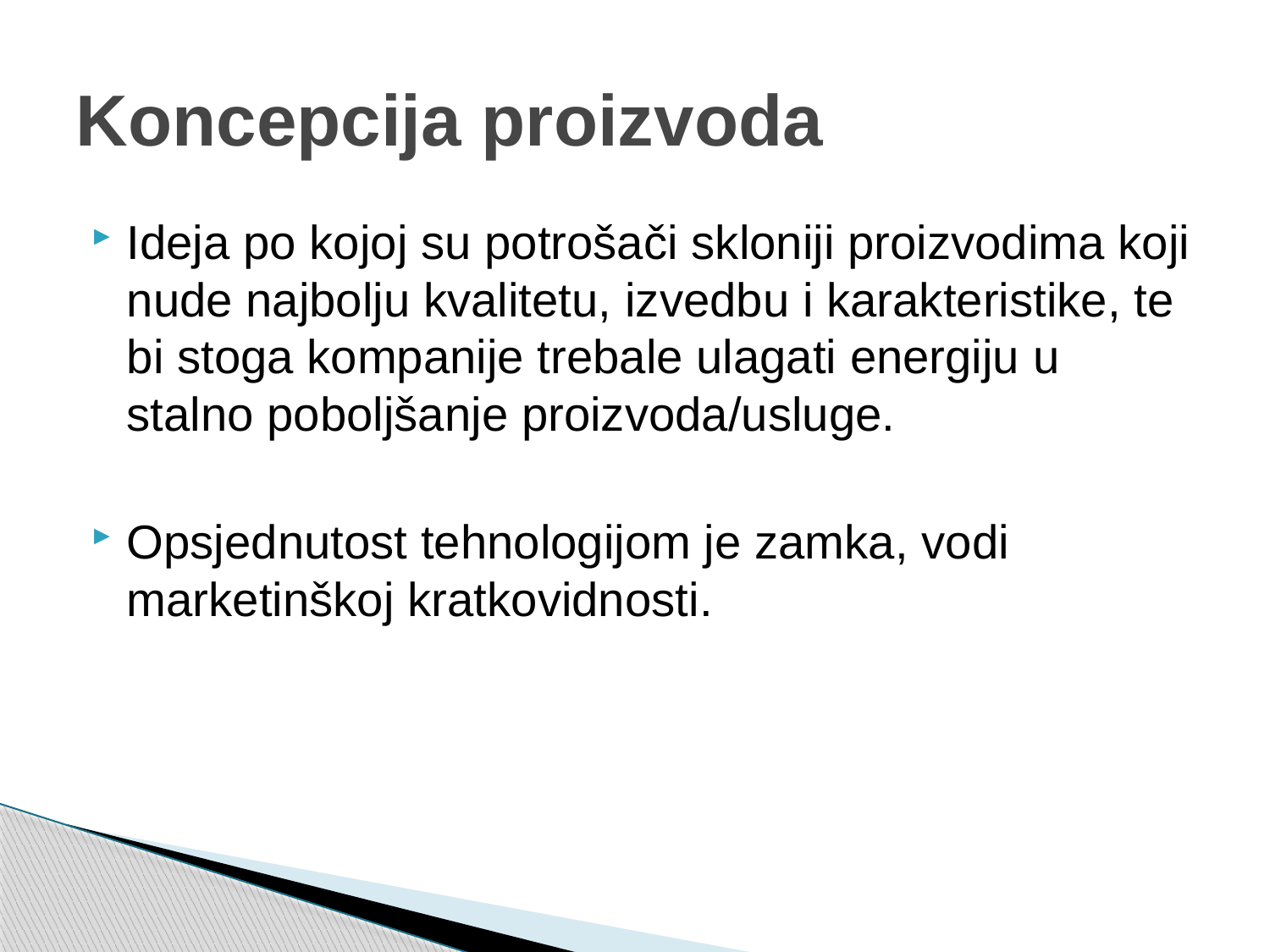

# Koncepcija proizvoda
Ideja po kojoj su potrošači skloniji proizvodima koji nude najbolju kvalitetu, izvedbu i karakteristike, te bi stoga kompanije trebale ulagati energiju u stalno poboljšanje proizvoda/usluge.

Opsjednutost tehnologijom je zamka, vodi marketinškoj kratkovidnosti.